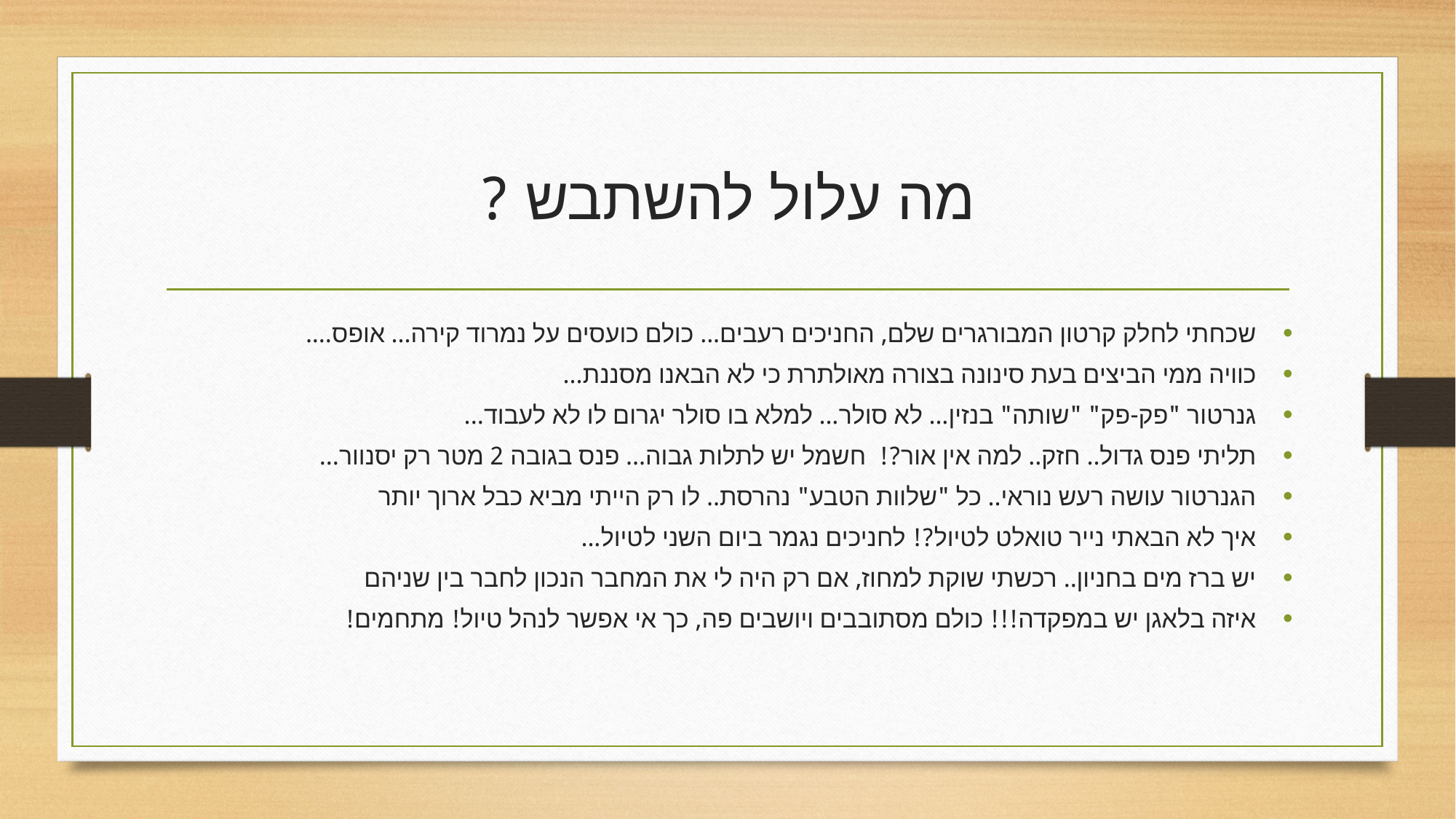

# מה עלול להשתבש ?

שכחתי לחלק קרטון המבורגרים שלם, החניכים רעבים... כולם כועסים על נמרוד קירה... אופס....
כוויה ממי הביצים בעת סינונה בצורה מאולתרת כי לא הבאנו מסננת...
גנרטור "פק-פק" "שותה" בנזין... לא סולר... למלא בו סולר יגרום לו לא לעבוד...
תליתי פנס גדול.. חזק.. למה אין אור?!  חשמל יש לתלות גבוה... פנס בגובה 2 מטר רק יסנוור...
הגנרטור עושה רעש נוראי.. כל "שלוות הטבע" נהרסת.. לו רק הייתי מביא כבל ארוך יותר
איך לא הבאתי נייר טואלט לטיול?! לחניכים נגמר ביום השני לטיול...
יש ברז מים בחניון.. רכשתי שוקת למחוז, אם רק היה לי את המחבר הנכון לחבר בין שניהם
איזה בלאגן יש במפקדה!!! כולם מסתובבים ויושבים פה, כך אי אפשר לנהל טיול! מתחמים!